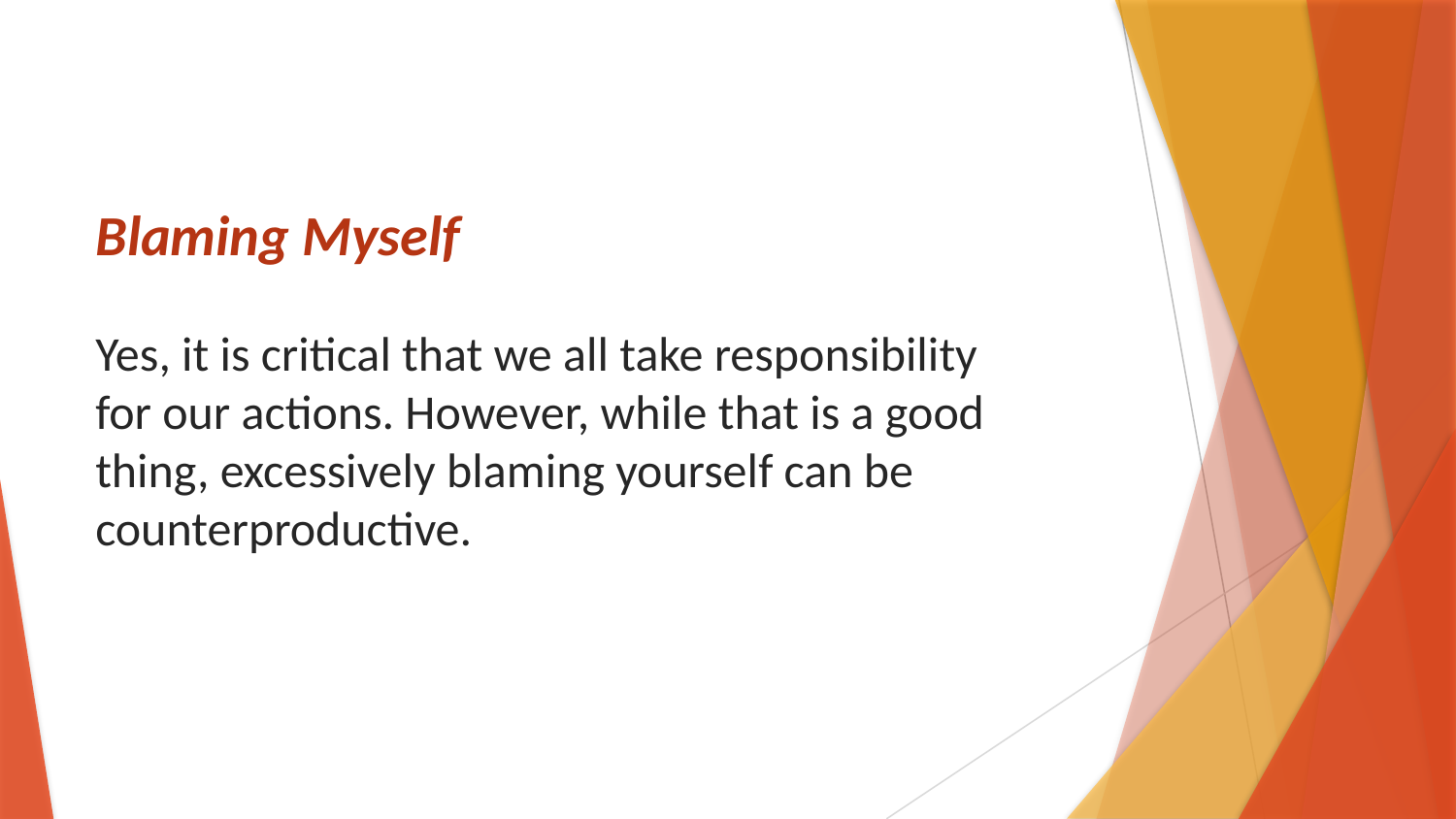

# Blaming Myself
Yes, it is critical that we all take responsibility for our actions. However, while that is a good thing, excessively blaming yourself can be counterproductive.